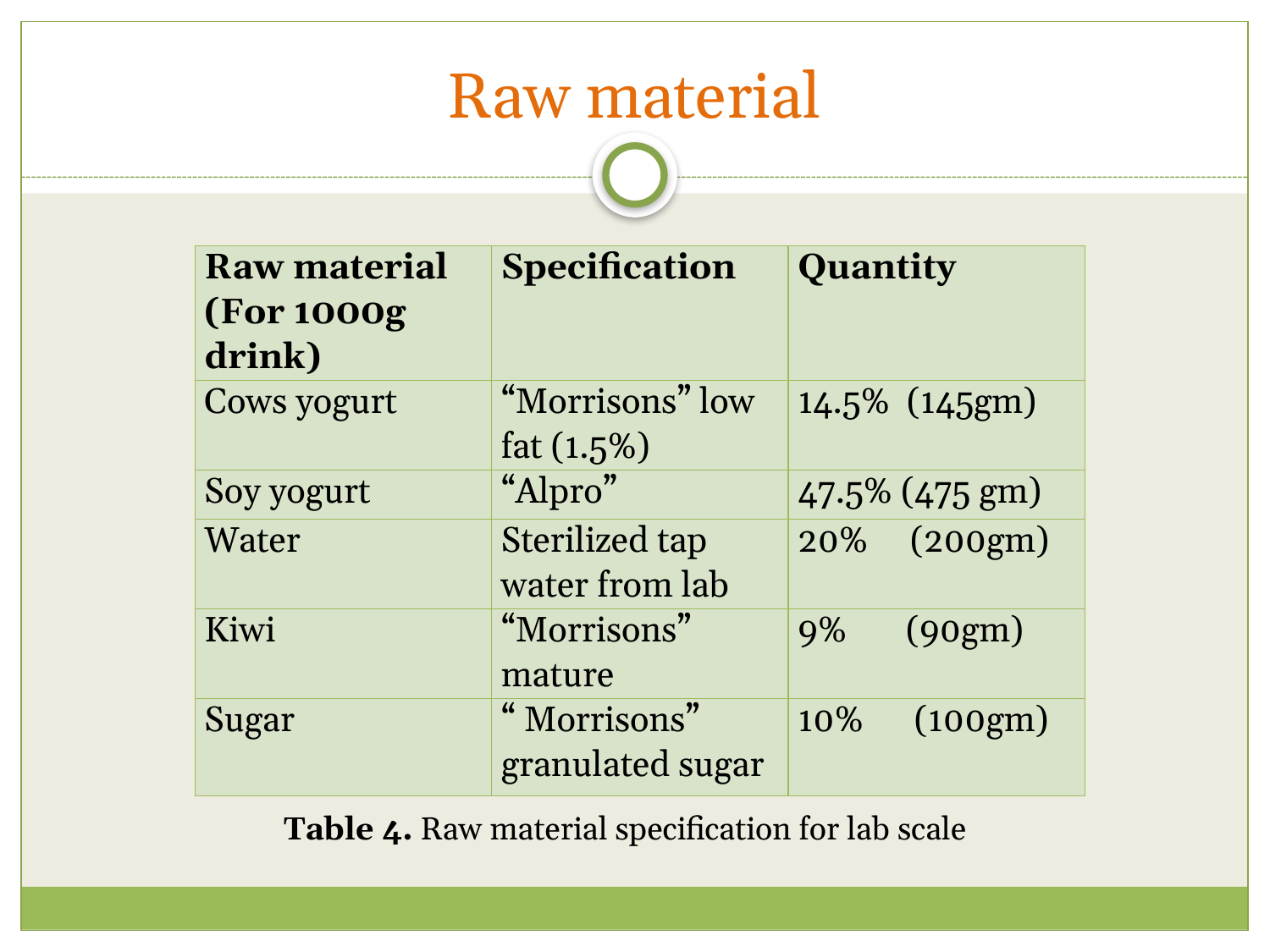

# Raw material
| Raw material (For 1000g drink) | Specification | Quantity |
| --- | --- | --- |
| Cows yogurt | “Morrisons” low fat (1.5%) | 14.5% (145gm) |
| Soy yogurt | “Alpro” | 47.5% (475 gm) |
| Water | Sterilized tap water from lab | 20% (200gm) |
| Kiwi | “Morrisons” mature | 9% (90gm) |
| Sugar | “ Morrisons” granulated sugar | 10% (100gm) |
Table 4. Raw material specification for lab scale